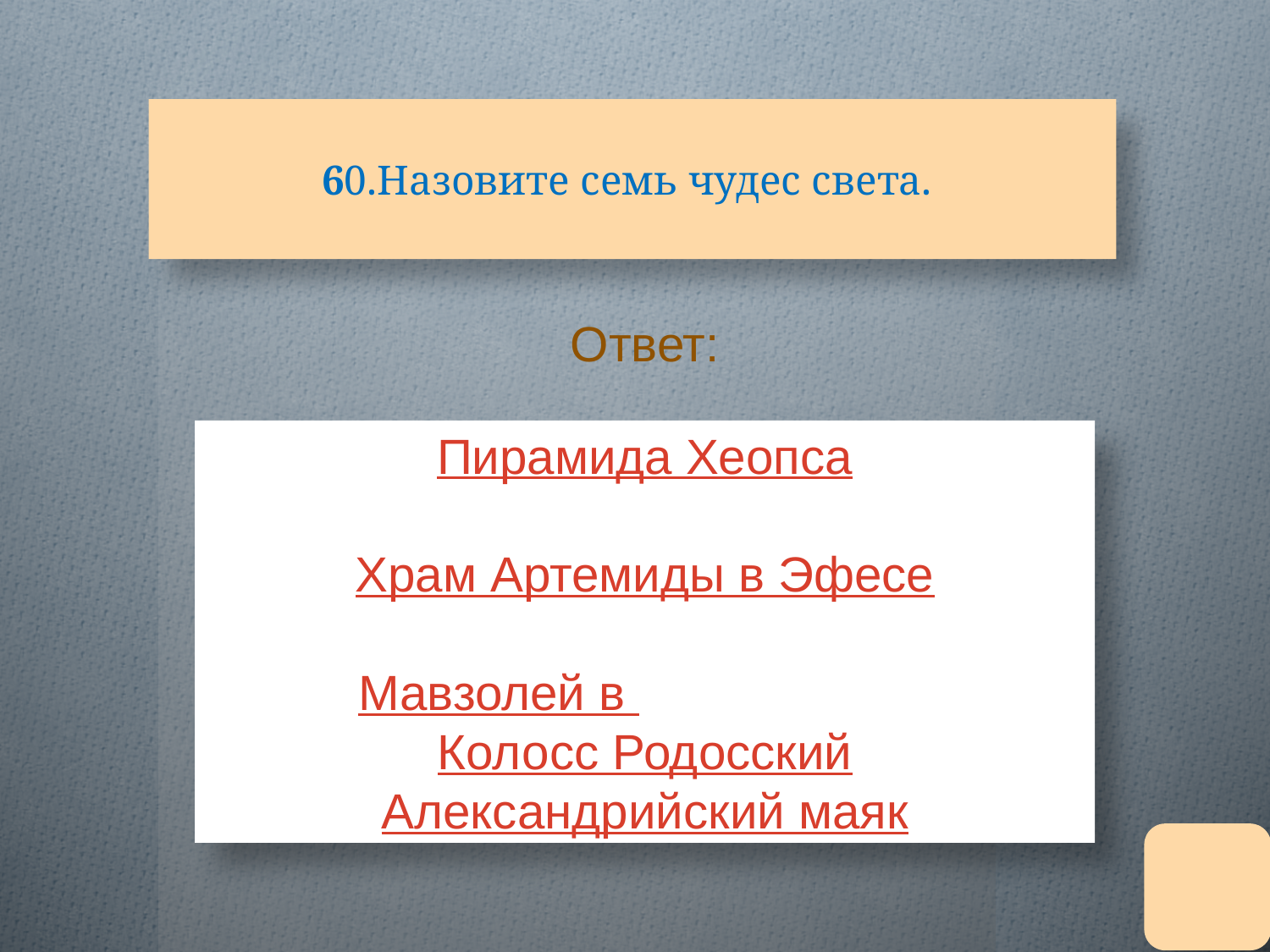

# 60.Назовите семь чудес света.
Ответ:
Пирамида Хеопса
Висячие сады Семирамиды
Храм Артемиды в Эфесе
Статуя Зевса в Олимпии
Мавзолей в Галикарнасе
Колосс Родосский
Александрийский маяк